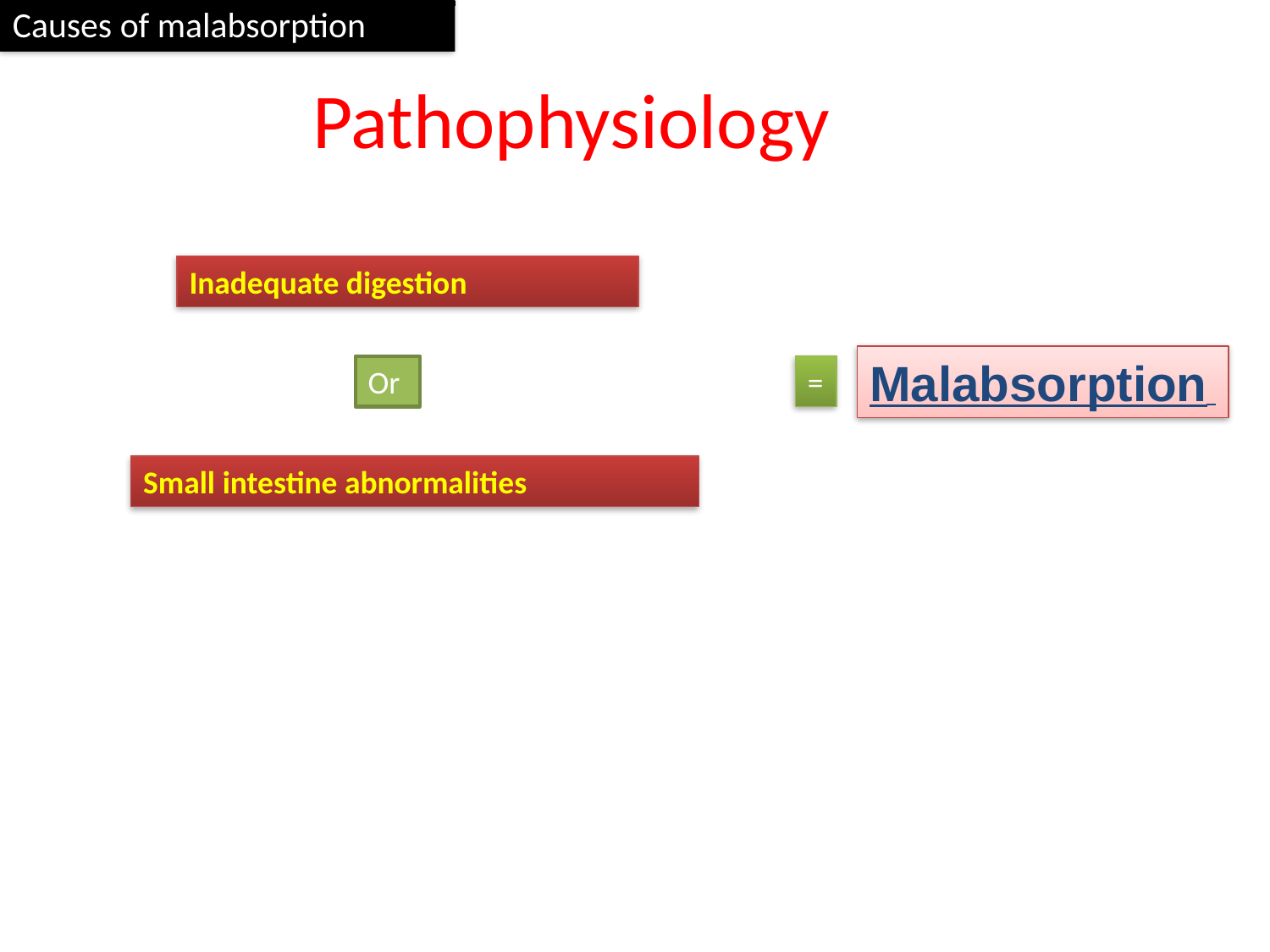

Causes of malabsorption
Pathophysiology
Inadequate digestion
Malabsorption
Or
=
Small intestine abnormalities